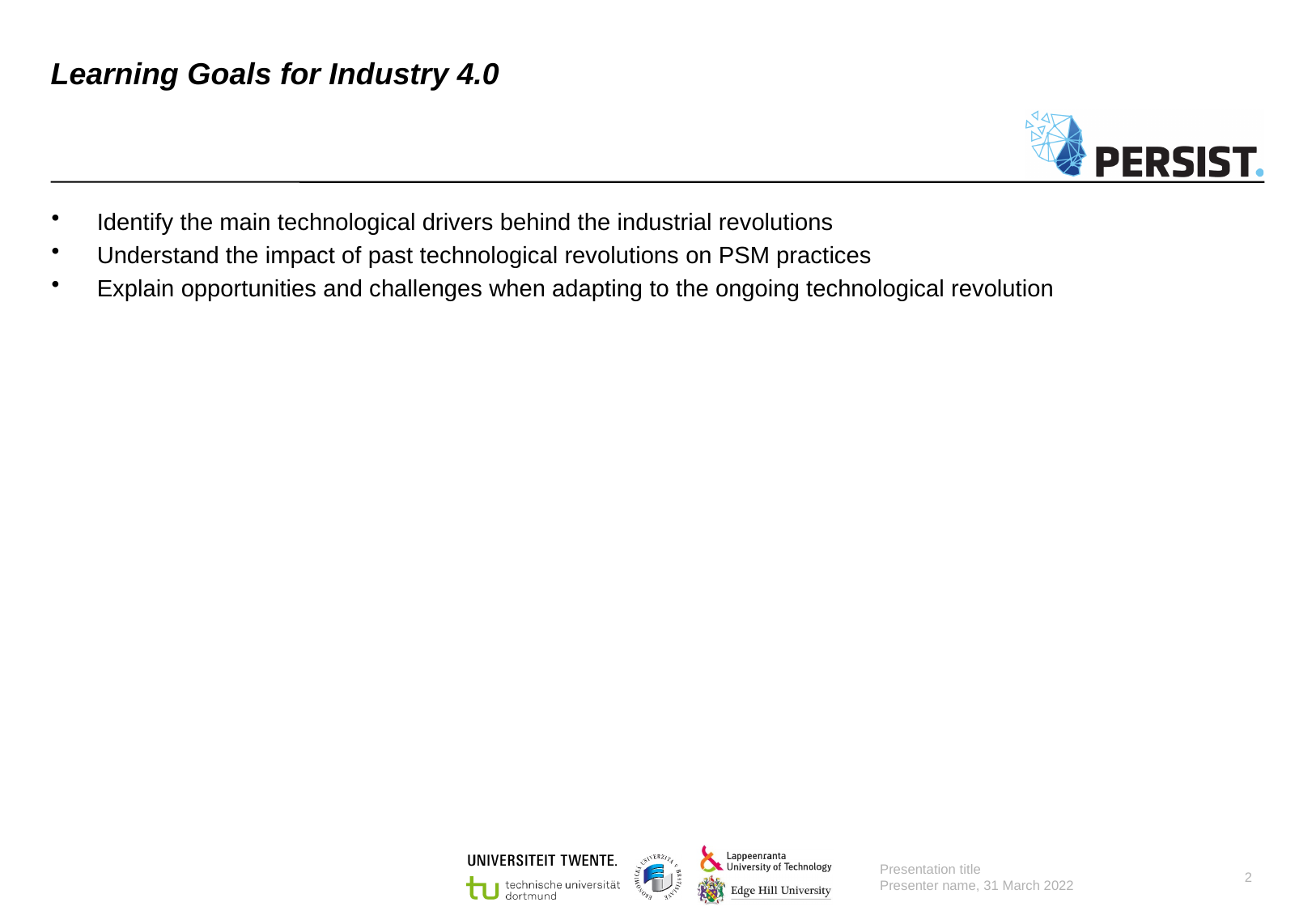

# Learning Goals for Industry 4.0

Identify the main technological drivers behind the industrial revolutions
Understand the impact of past technological revolutions on PSM practices
Explain opportunities and challenges when adapting to the ongoing technological revolution

Presentation title
Presenter name, 31 March 2022
2